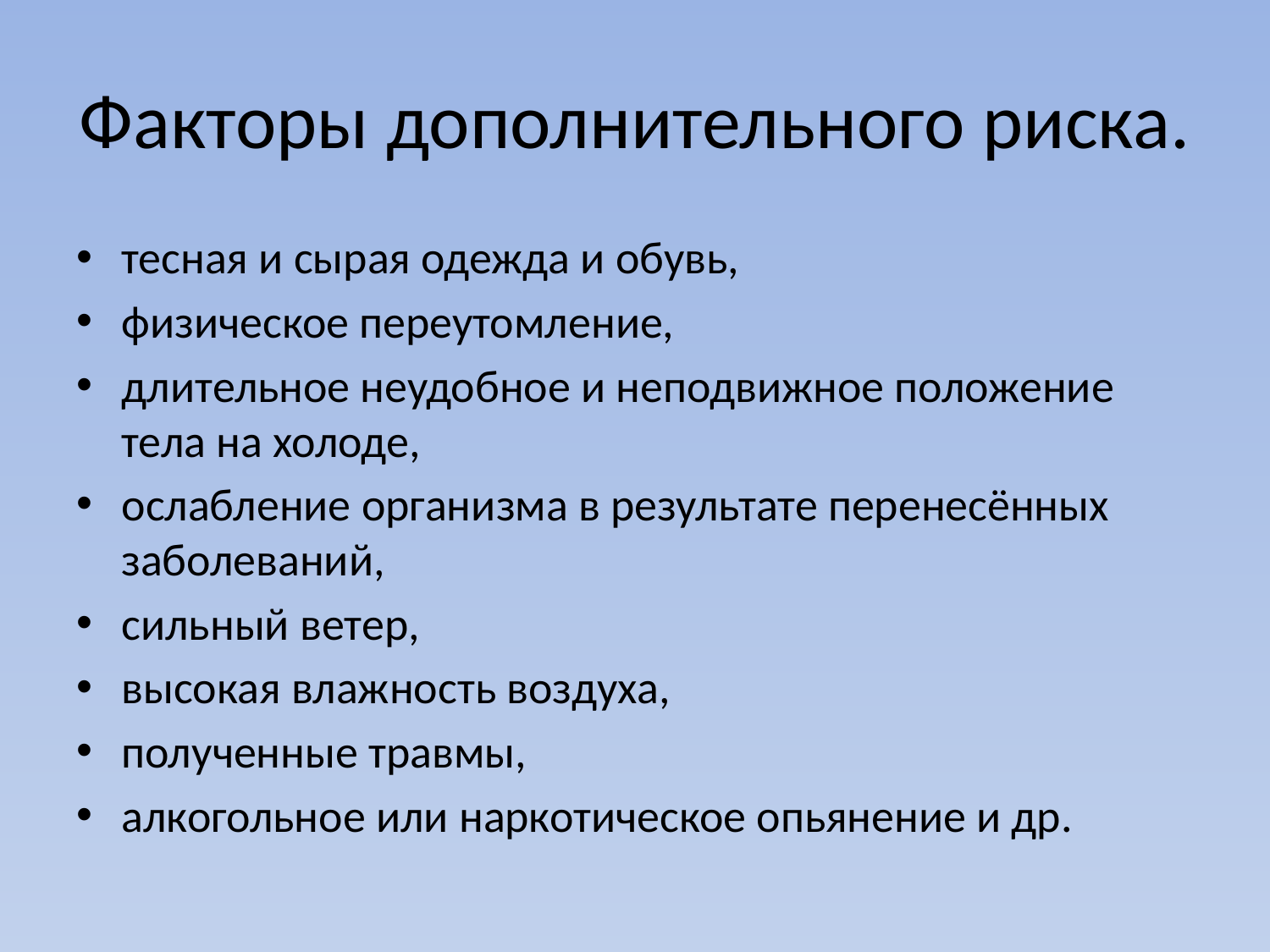

# Факторы дополнительного риска.
тесная и сырая одежда и обувь,
физическое переутомление,
длительное неудобное и неподвижное положение тела на холоде,
ослабление организма в результате перенесённых заболеваний,
сильный ветер,
высокая влажность воздуха,
полученные травмы,
алкогольное или наркотическое опьянение и др.